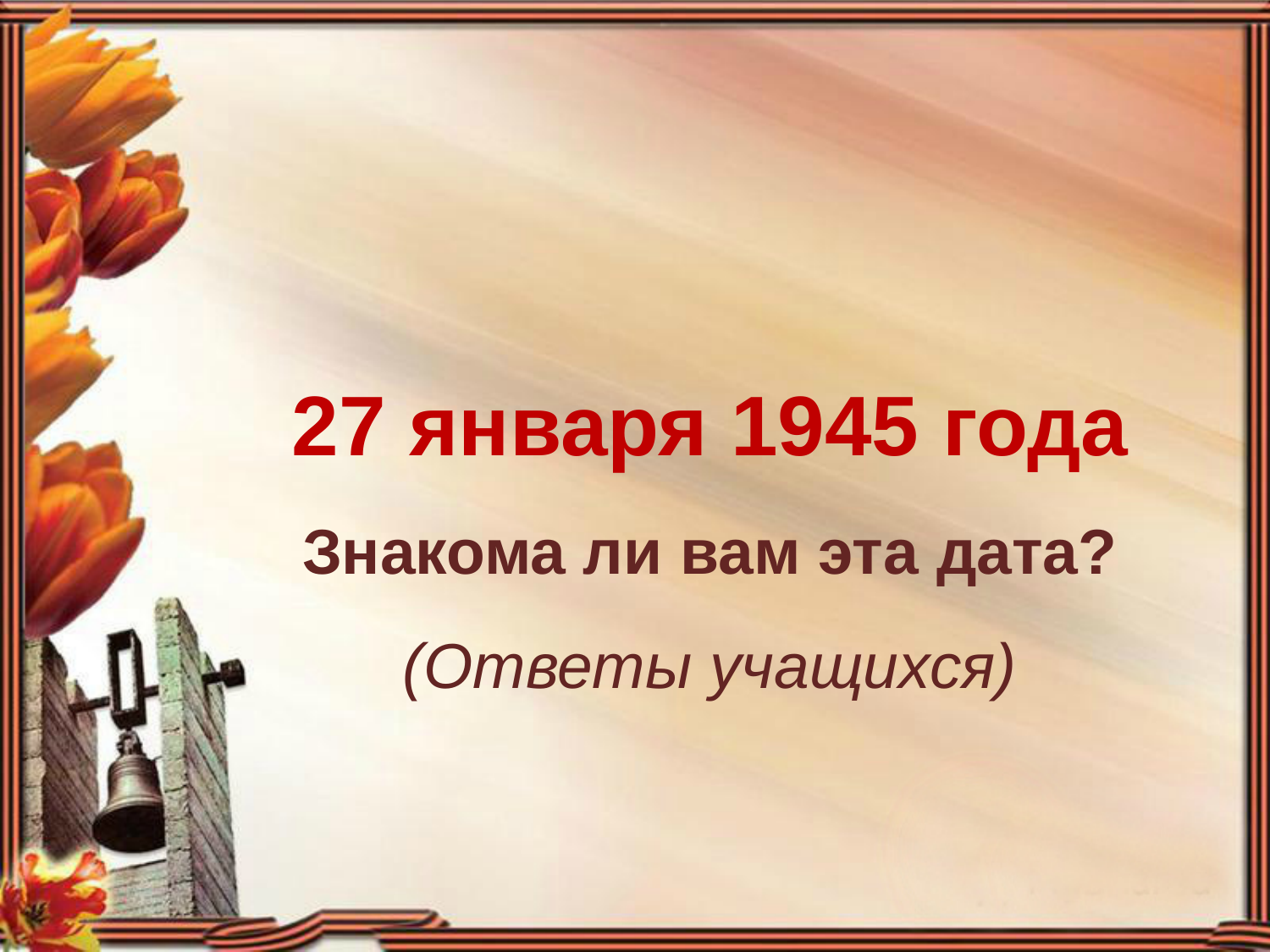

# 27 января 1945 года Знакома ли вам эта дата? (Ответы учащихся)